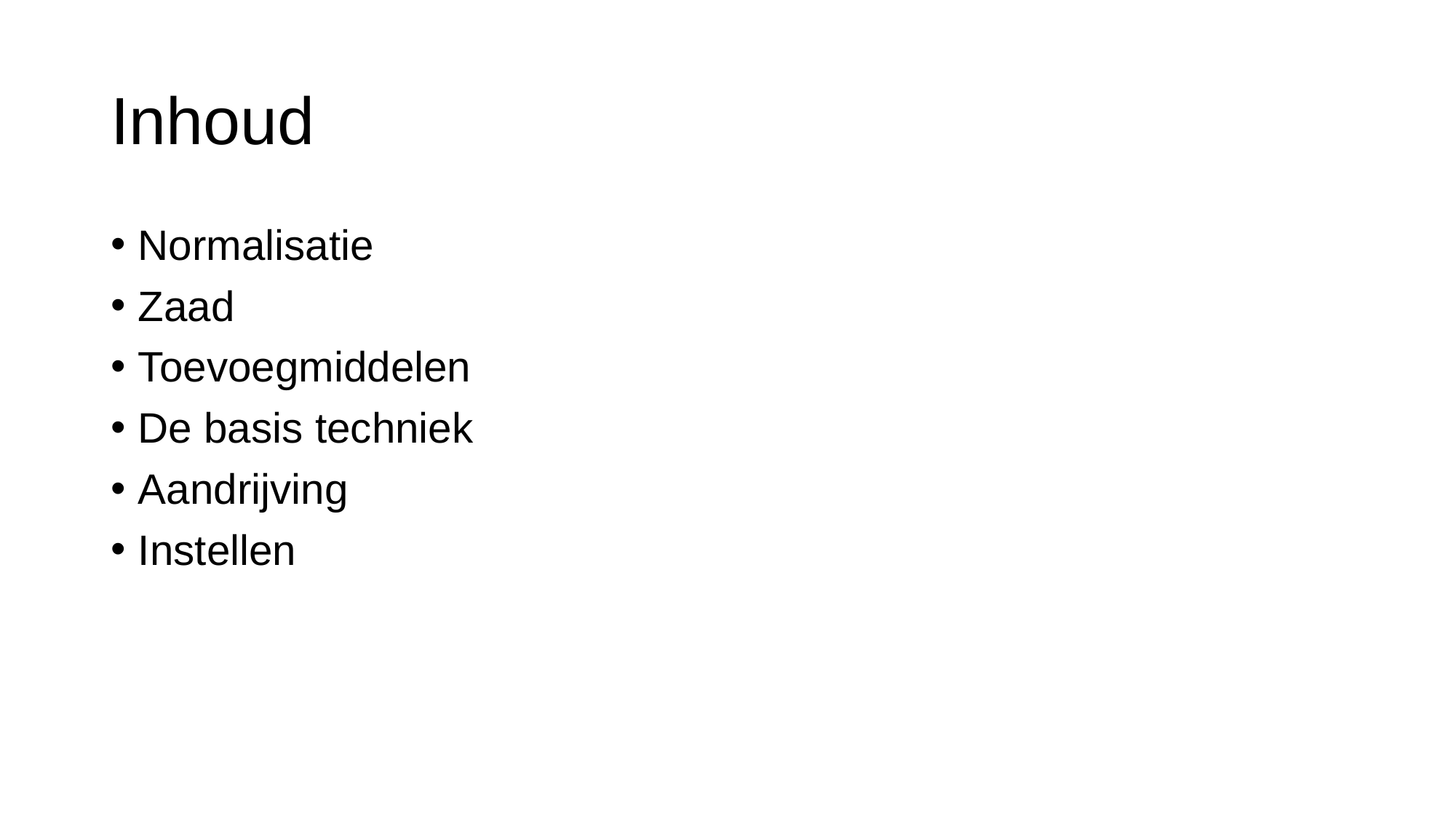

# Inhoud
Normalisatie
Zaad
Toevoegmiddelen
De basis techniek
Aandrijving
Instellen